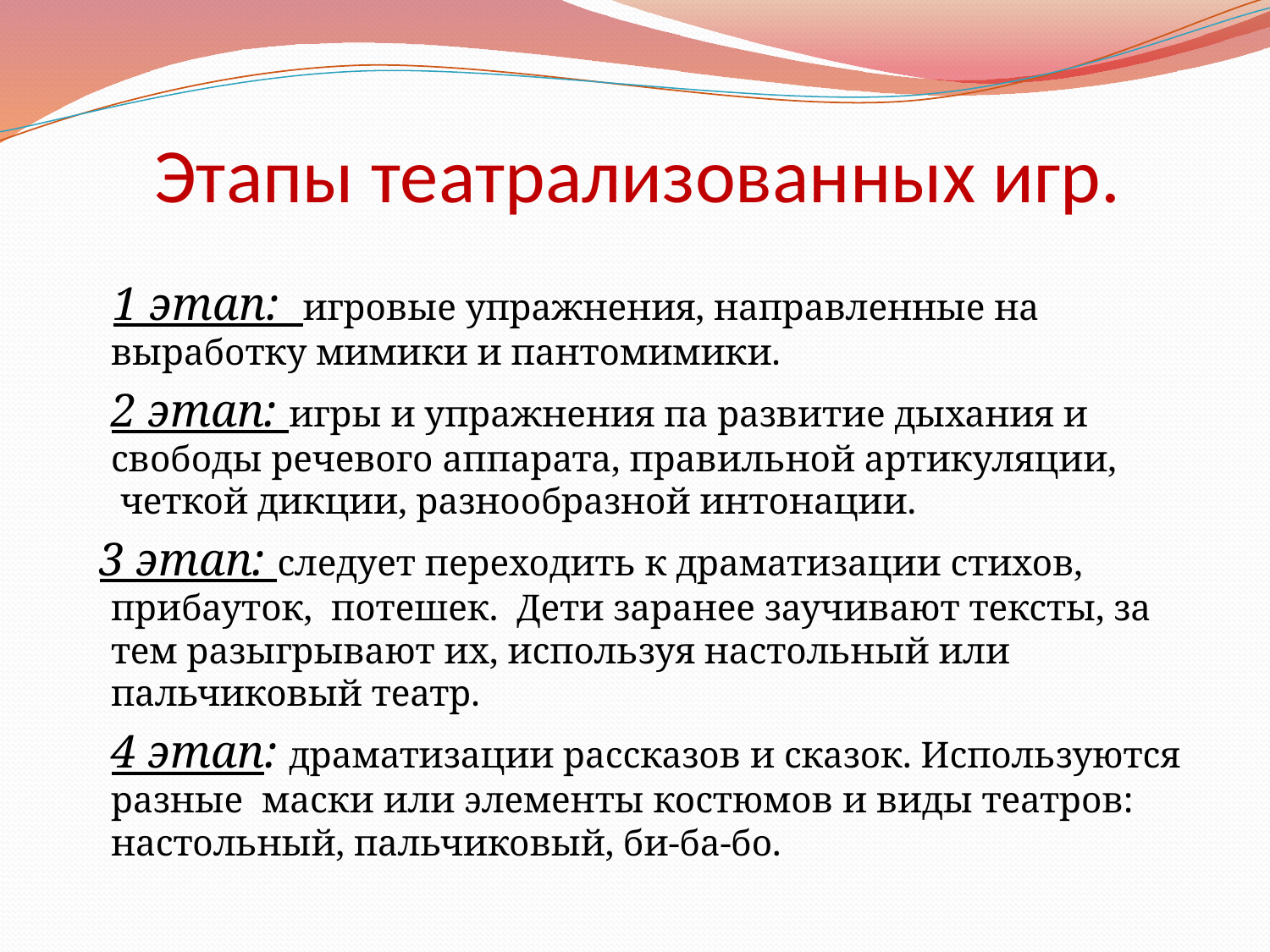

# Этапы театрализованных игр.
    1 этап:  игровые упражнения, направленные на выработку мимики и пантомимики.
   2 этап: игры и упражнения па развитие дыхания и свободы речевого аппарата, правильной артикуляции,  четкой дикции, разнообразной интонации.
  3 этап: следует переходить к драматизации стихов, прибауток,  потешек.  Дети заранее заучивают тексты, за тем разыгрывают их, используя настольный или пальчиковый театр.
   4 этап: драматизации рассказов и сказок. Используются разные  маски или элементы костюмов и виды театров: настольный, пальчиковый, би-ба-бо.